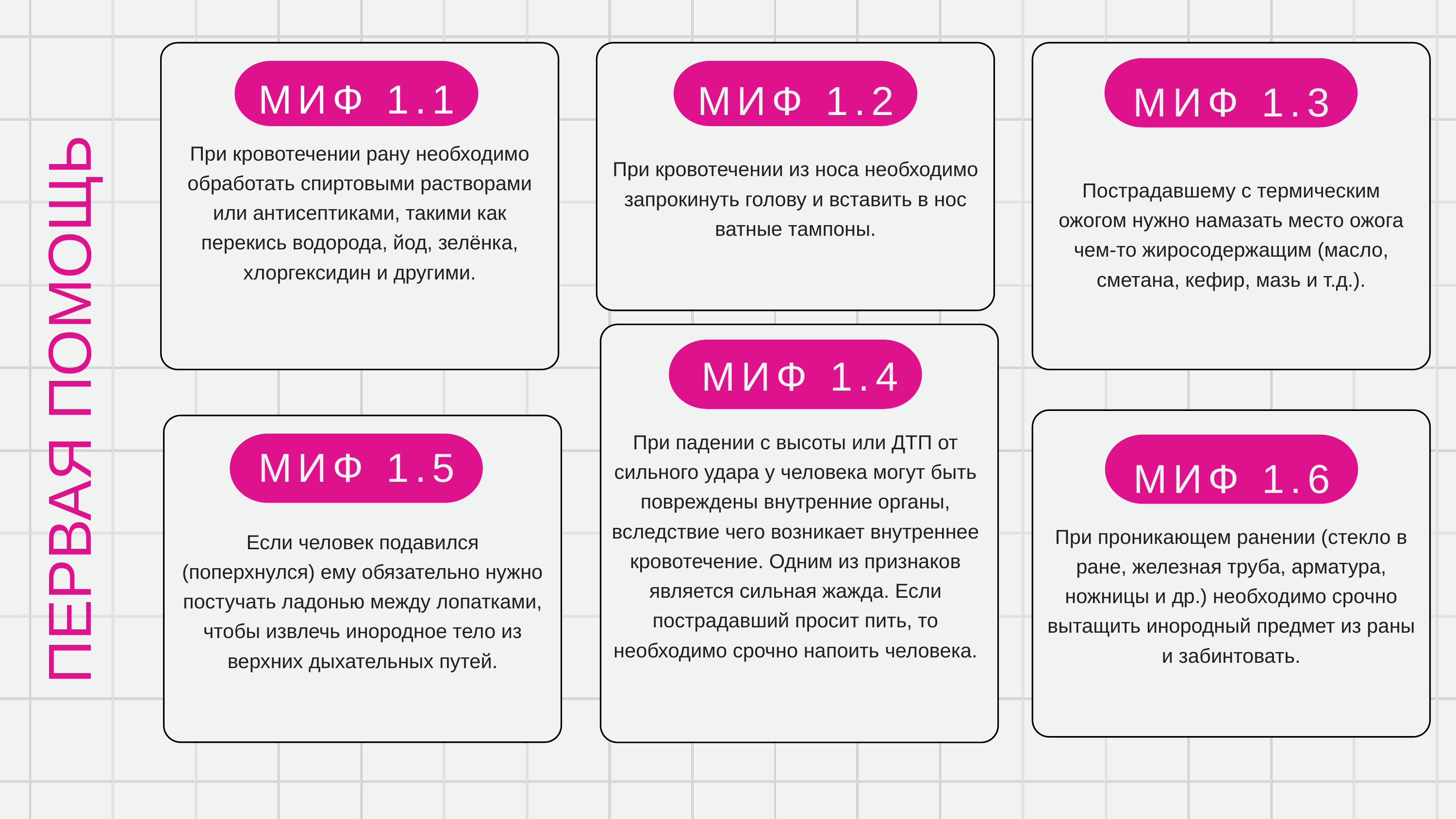

МИФ 1.3

При кровотечении из носа необходимо запрокинуть голову и вставить в нос ватные тампоны.

МИФ 1.1

МИФ 1.2

При кровотечении рану необходимо обработать спиртовыми растворами или антисептиками, такими как перекись водорода, йод, зелёнка, хлоргексидин и другими.
Пострадавшему с термическим ожогом нужно намазать место ожога чем-то жиросодержащим (масло, сметана, кефир, мазь и т.д.).

МИФ 1.4

ПЕРВАЯ ПОМОЩЬ

МИФ 1.5

МИФ 1.6

Если человек подавился (поперхнулся) ему обязательно нужно постучать ладонью между лопатками, чтобы извлечь инородное тело из верхних дыхательных путей.
При падении с высоты или ДТП от сильного удара у человека могут быть повреждены внутренние органы, вследствие чего возникает внутреннее кровотечение. Одним из признаков является сильная жажда. Если пострадавший просит пить, то необходимо срочно напоить человека.

При проникающем ранении (стекло в ране, железная труба, арматура, ножницы и др.) необходимо срочно вытащить инородный предмет из раны и забинтовать.